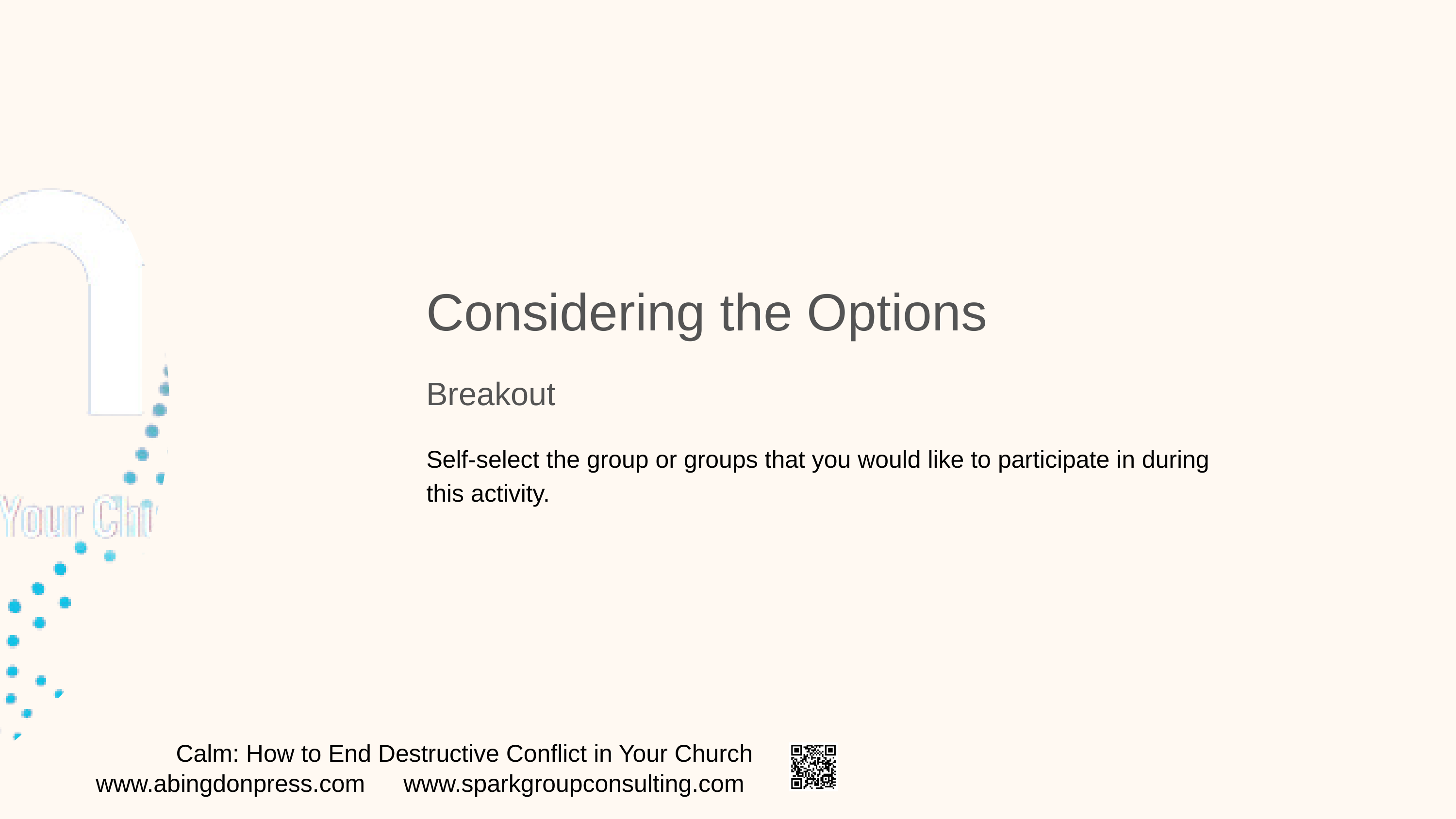

Considering the Options
Breakout
Self-select the group or groups that you would like to participate in during this activity.
Calm: How to End Destructive Conflict in Your Church

www.abingdonpress.com
www.sparkgroupconsulting.com